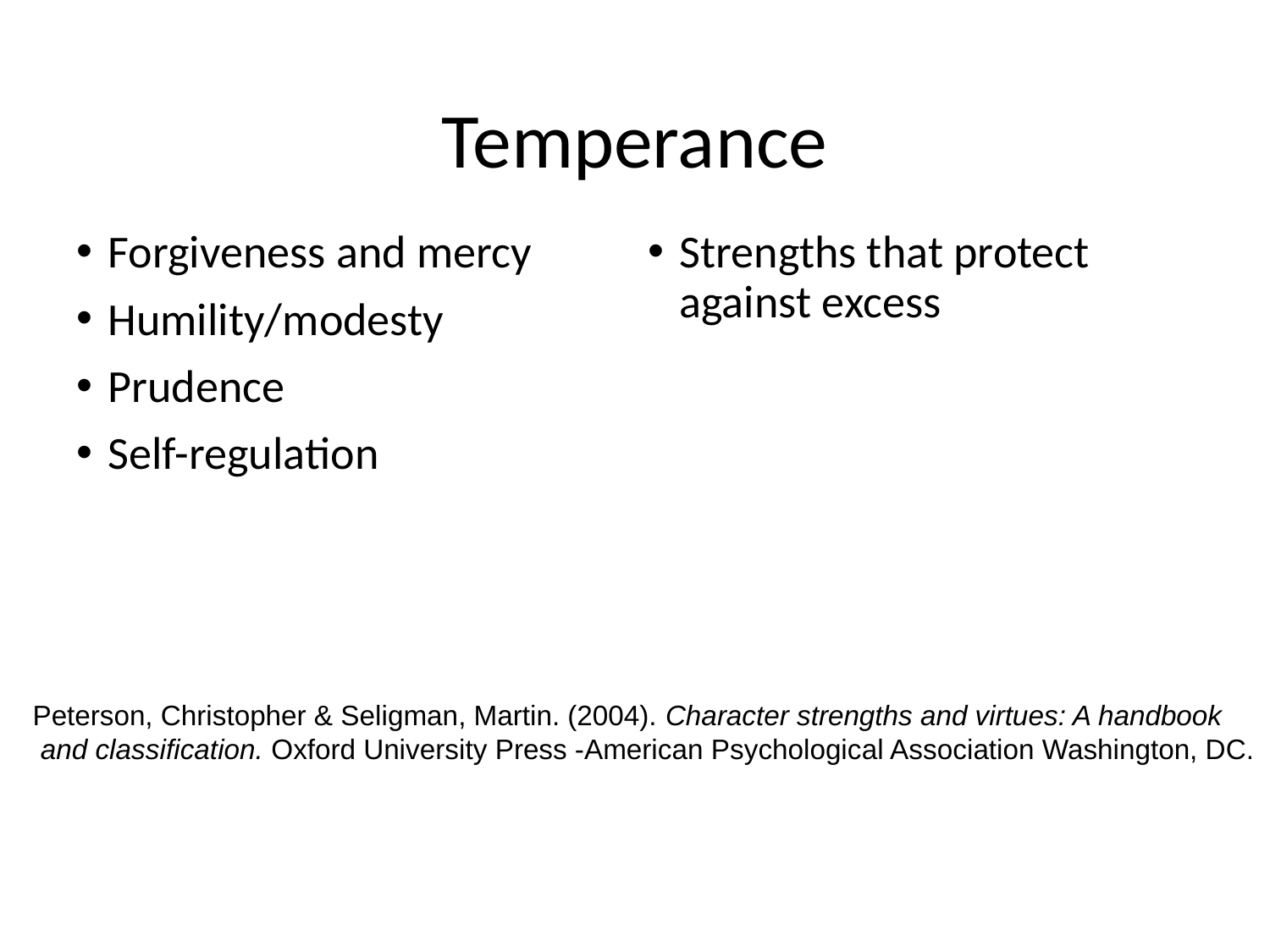

# Temperance
Forgiveness and mercy
Humility/modesty
Prudence
Self-regulation
Strengths that protect against excess
Peterson, Christopher & Seligman, Martin. (2004). Character strengths and virtues: A handbook
 and classification. Oxford University Press -American Psychological Association Washington, DC.
P